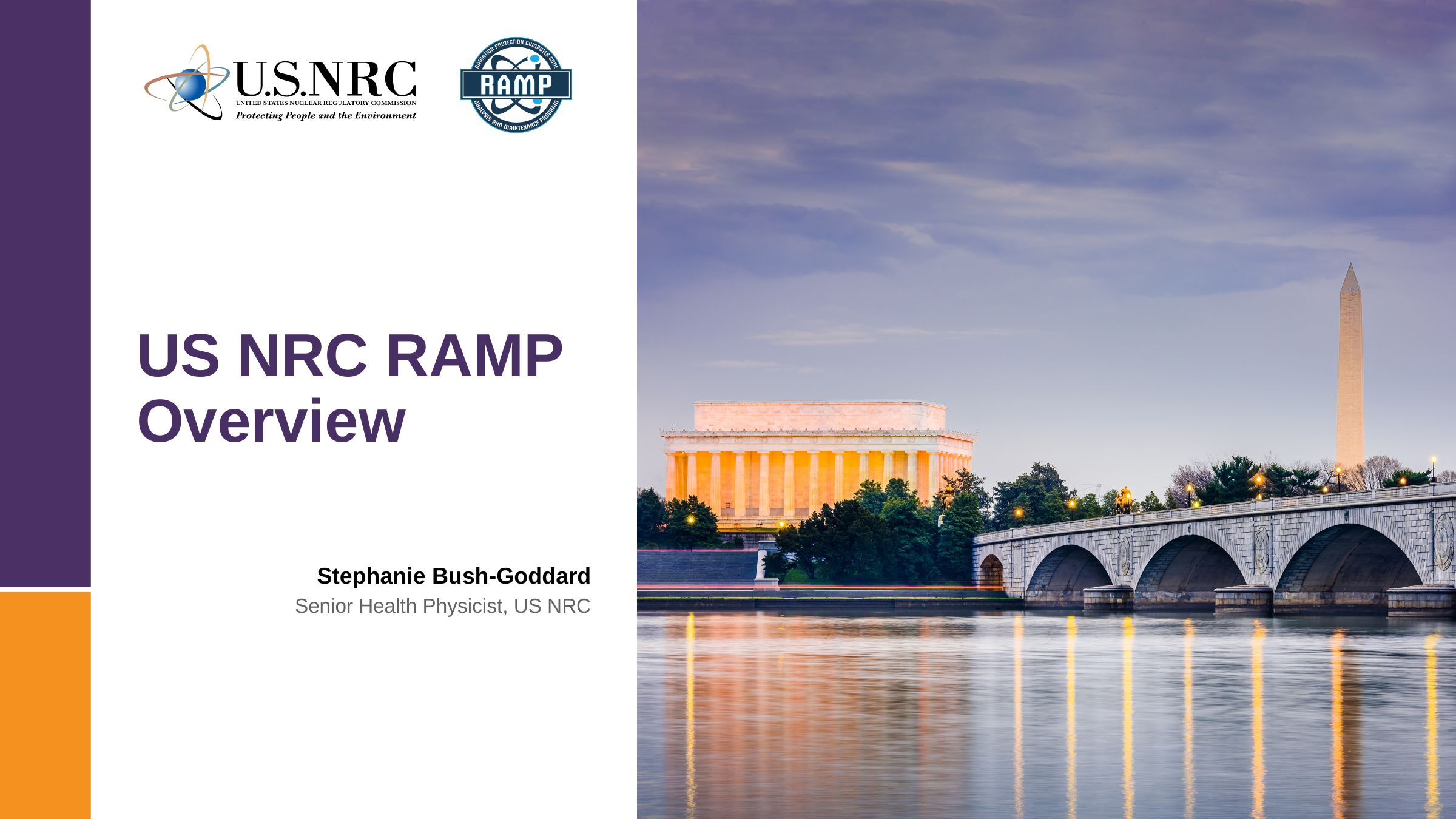

# US NRC RAMP Overview
Stephanie Bush-Goddard
Senior Health Physicist, US NRC